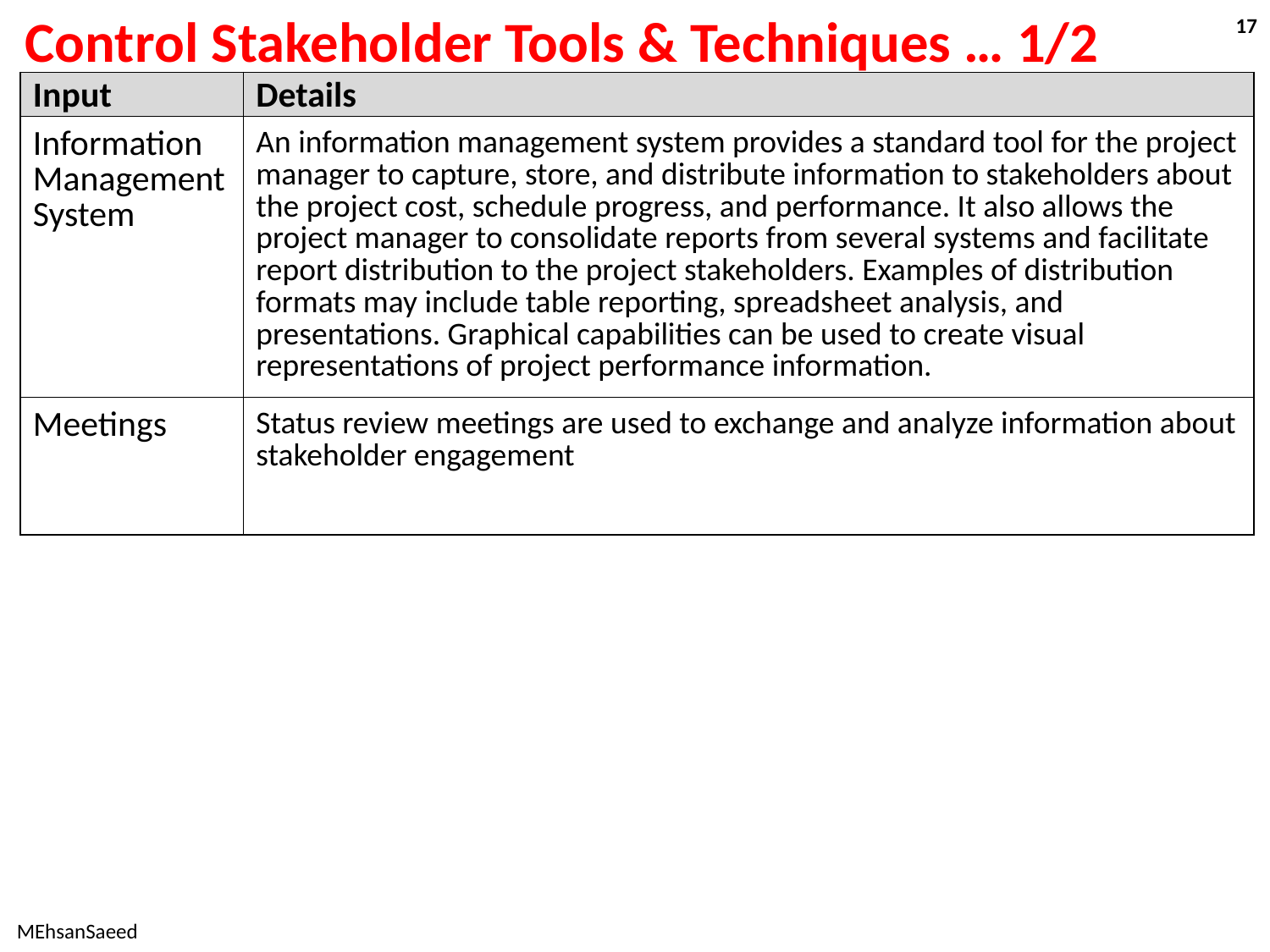

# Control Stakeholder Tools & Techniques … 1/2
17
| Input | Details |
| --- | --- |
| Information Management System | An information management system provides a standard tool for the project manager to capture, store, and distribute information to stakeholders about the project cost, schedule progress, and performance. It also allows the project manager to consolidate reports from several systems and facilitate report distribution to the project stakeholders. Examples of distribution formats may include table reporting, spreadsheet analysis, and presentations. Graphical capabilities can be used to create visual representations of project performance information. |
| Meetings | Status review meetings are used to exchange and analyze information about stakeholder engagement |
MEhsanSaeed